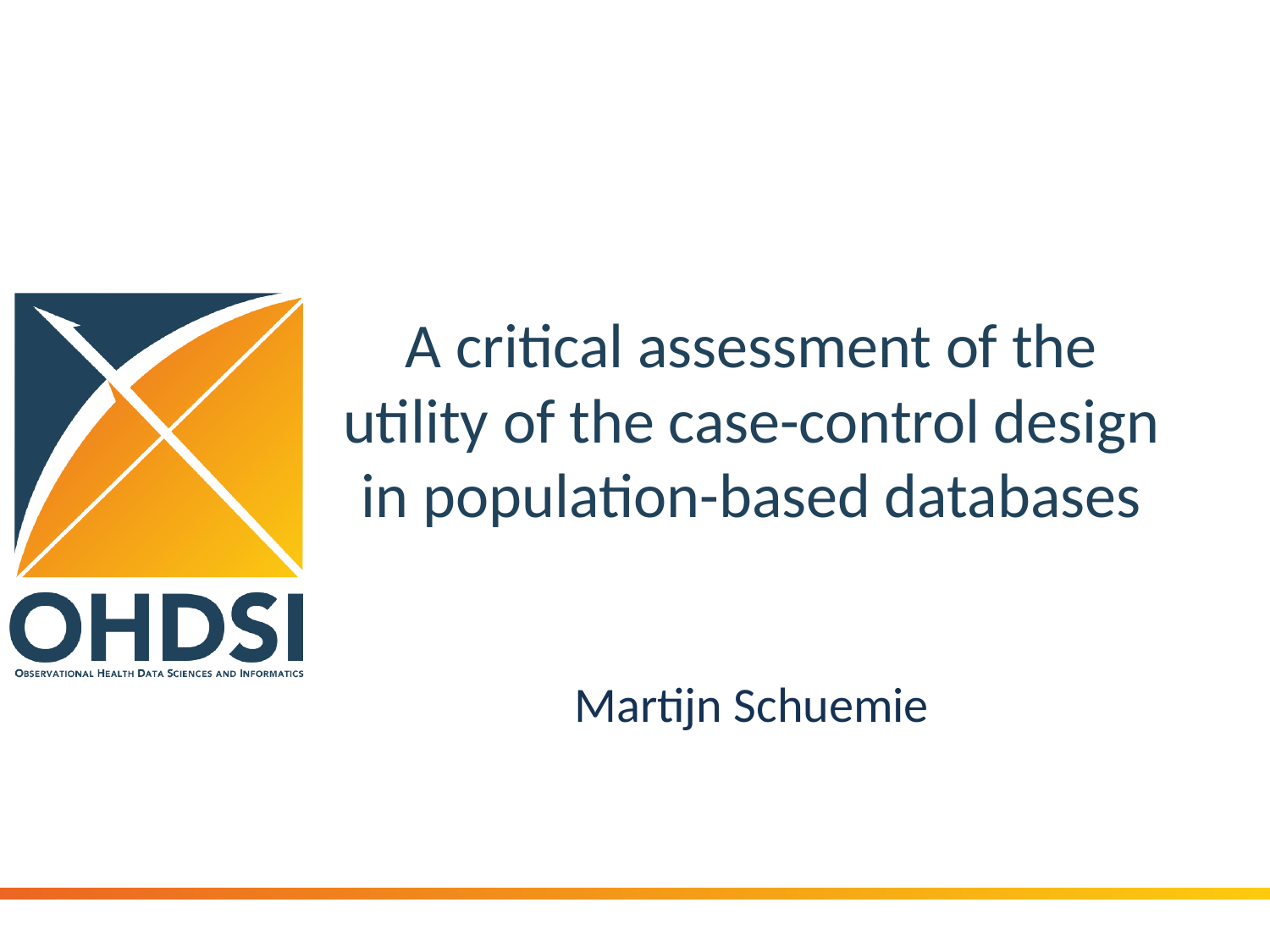

# A critical assessment of the utility of the case-control design in population-based databases
Martijn Schuemie